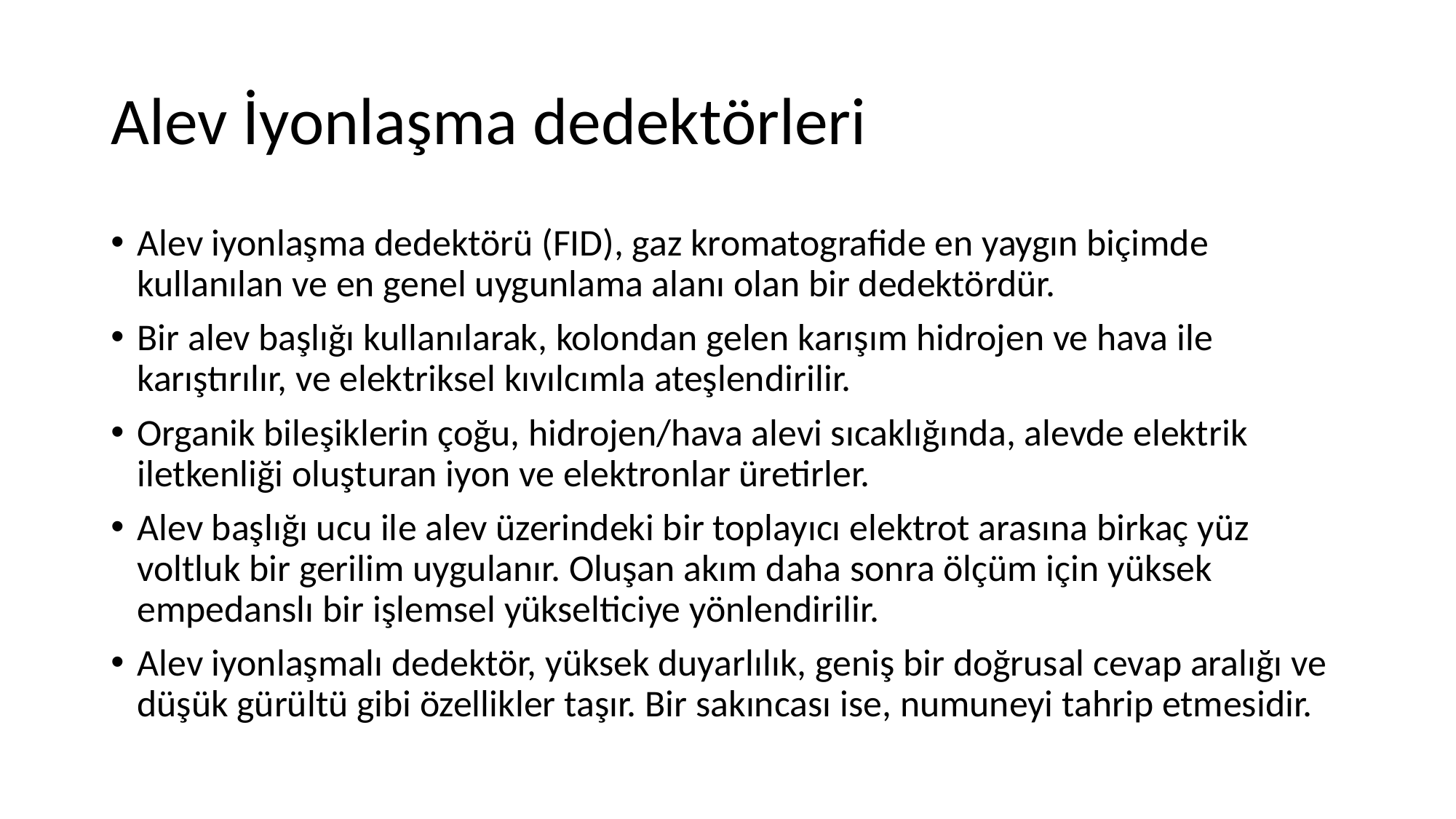

# Alev İyonlaşma dedektörleri
Alev iyonlaşma dedektörü (FID), gaz kromatografide en yaygın biçimde kullanılan ve en genel uygunlama alanı olan bir dedektördür.
Bir alev başlığı kullanılarak, kolondan gelen karışım hidrojen ve hava ile karıştırılır, ve elektriksel kıvılcımla ateşlendirilir.
Organik bileşiklerin çoğu, hidrojen/hava alevi sıcaklığında, alevde elektrik iletkenliği oluşturan iyon ve elektronlar üretirler.
Alev başlığı ucu ile alev üzerindeki bir toplayıcı elektrot arasına birkaç yüz voltluk bir gerilim uygulanır. Oluşan akım daha sonra ölçüm için yüksek empedanslı bir işlemsel yükselticiye yönlendirilir.
Alev iyonlaşmalı dedektör, yüksek duyarlılık, geniş bir doğrusal cevap aralığı ve düşük gürültü gibi özellikler taşır. Bir sakıncası ise, numuneyi tahrip etmesidir.